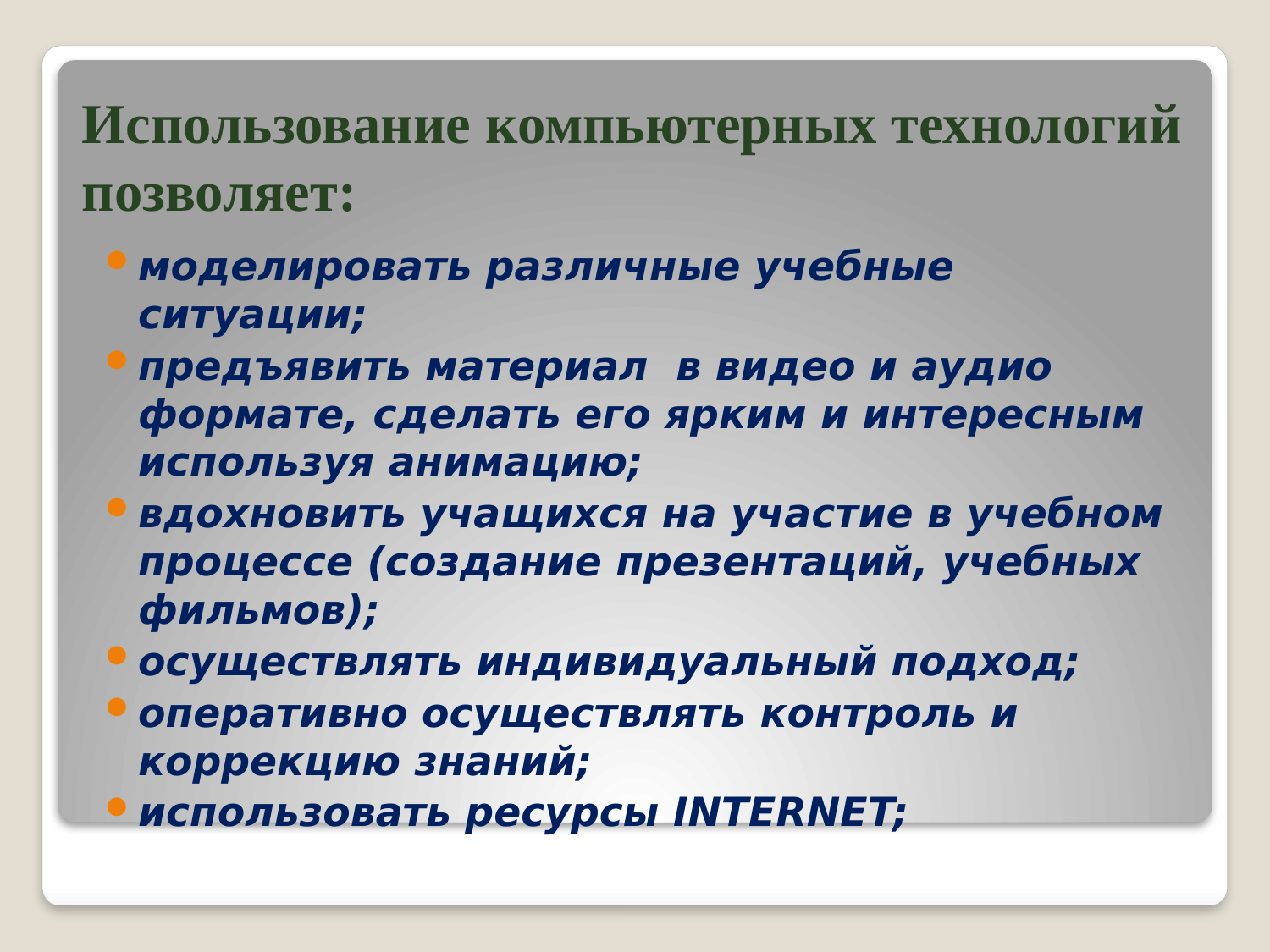

# Использование компьютерных технологий позволяет:
моделировать различные учебные ситуации;
предъявить материал  в видео и аудио формате, сделать его ярким и интересным используя анимацию;
вдохновить учащихся на участие в учебном процессе (создание презентаций, учебных фильмов);
осуществлять индивидуальный подход;
оперативно осуществлять контроль и коррекцию знаний;
использовать ресурсы INTERNET;